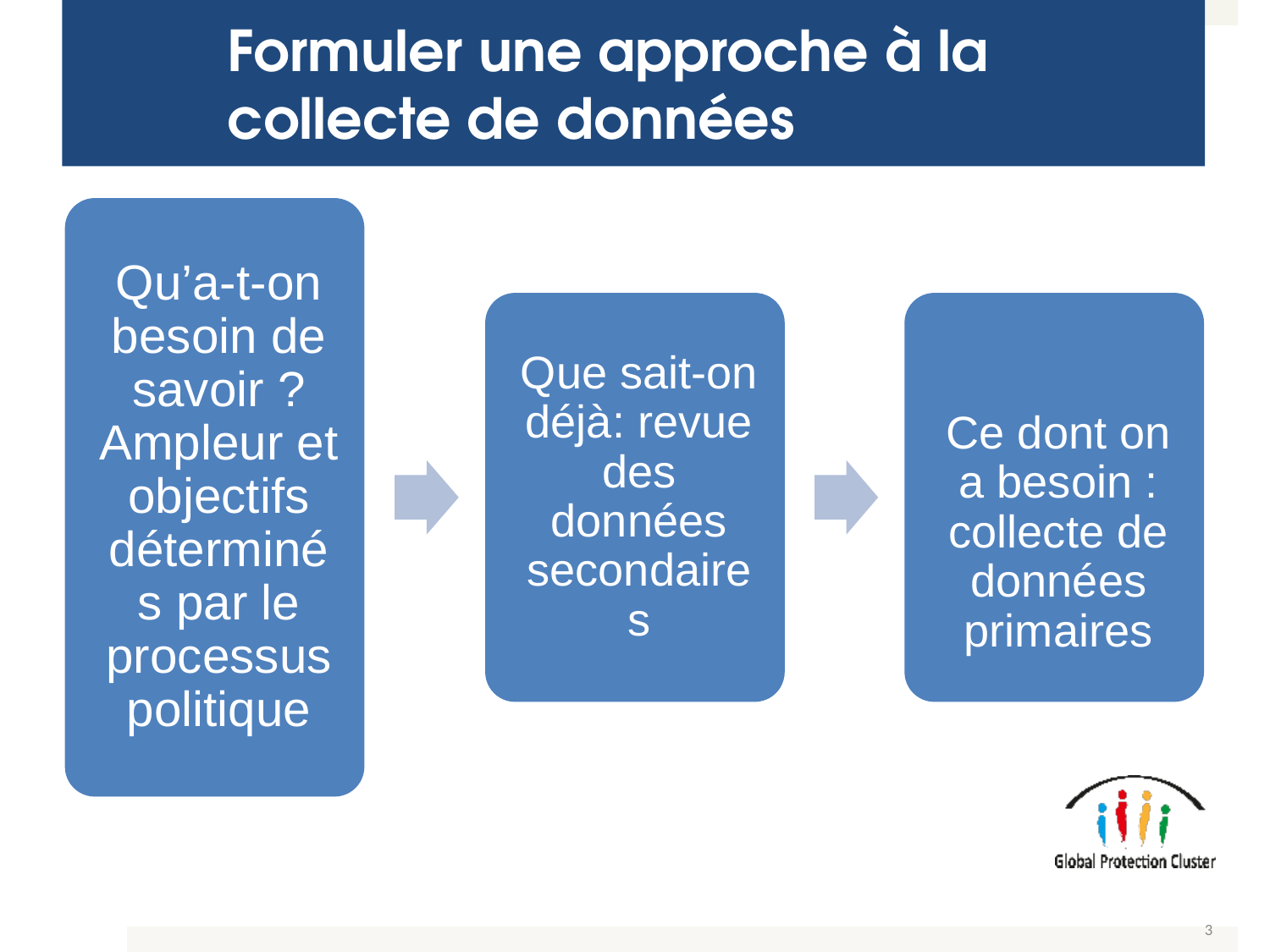

# Formuler une approche à la collecte de données
Qu’a-t-on besoin de savoir ? Ampleur et objectifs déterminés par le processus politique

Que sait-on déjà: revue des données secondaires

Ce dont on a besoin : collecte de données primaires